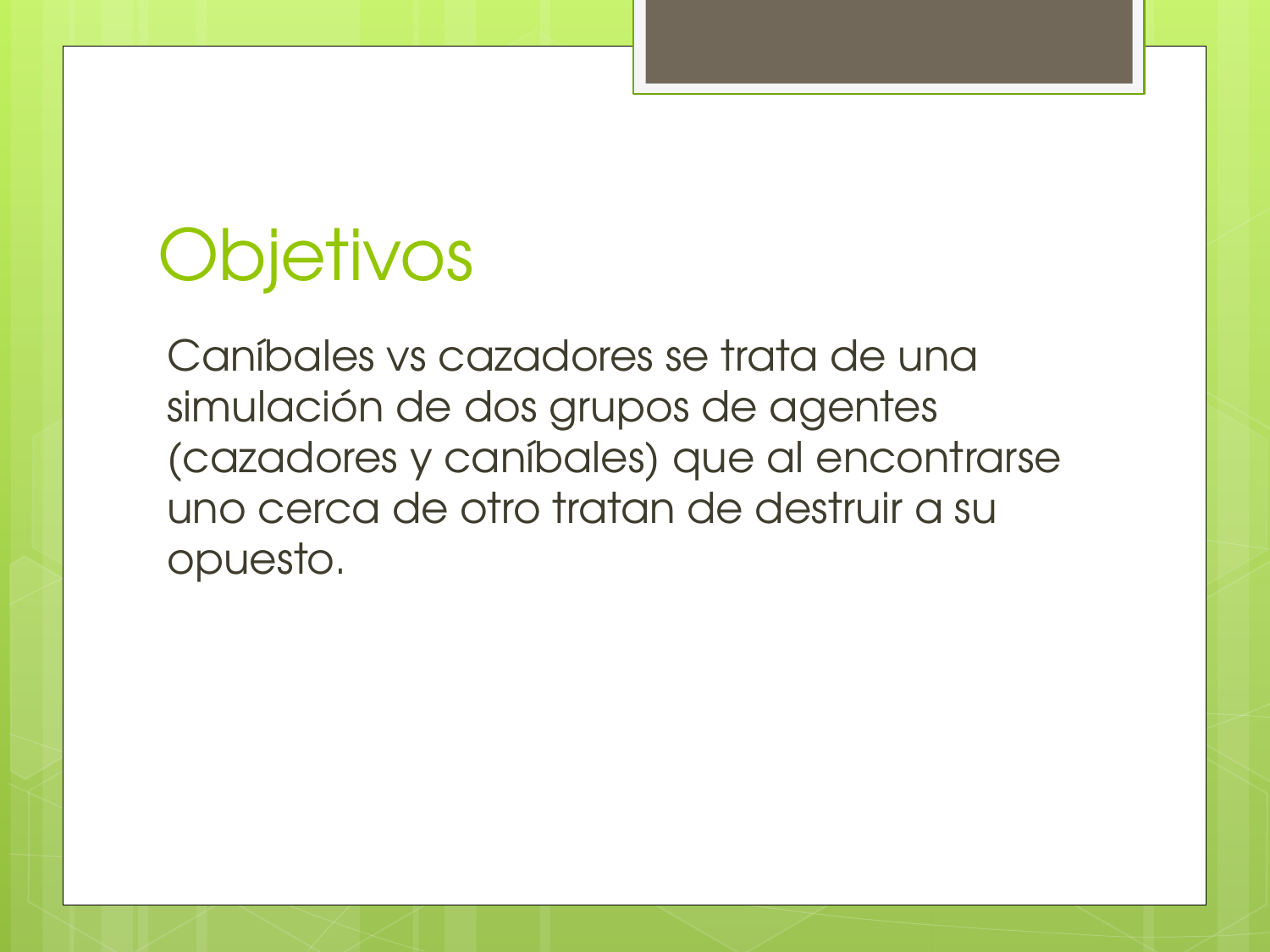

# Objetivos
Caníbales vs cazadores se trata de una simulación de dos grupos de agentes (cazadores y caníbales) que al encontrarse uno cerca de otro tratan de destruir a su opuesto.